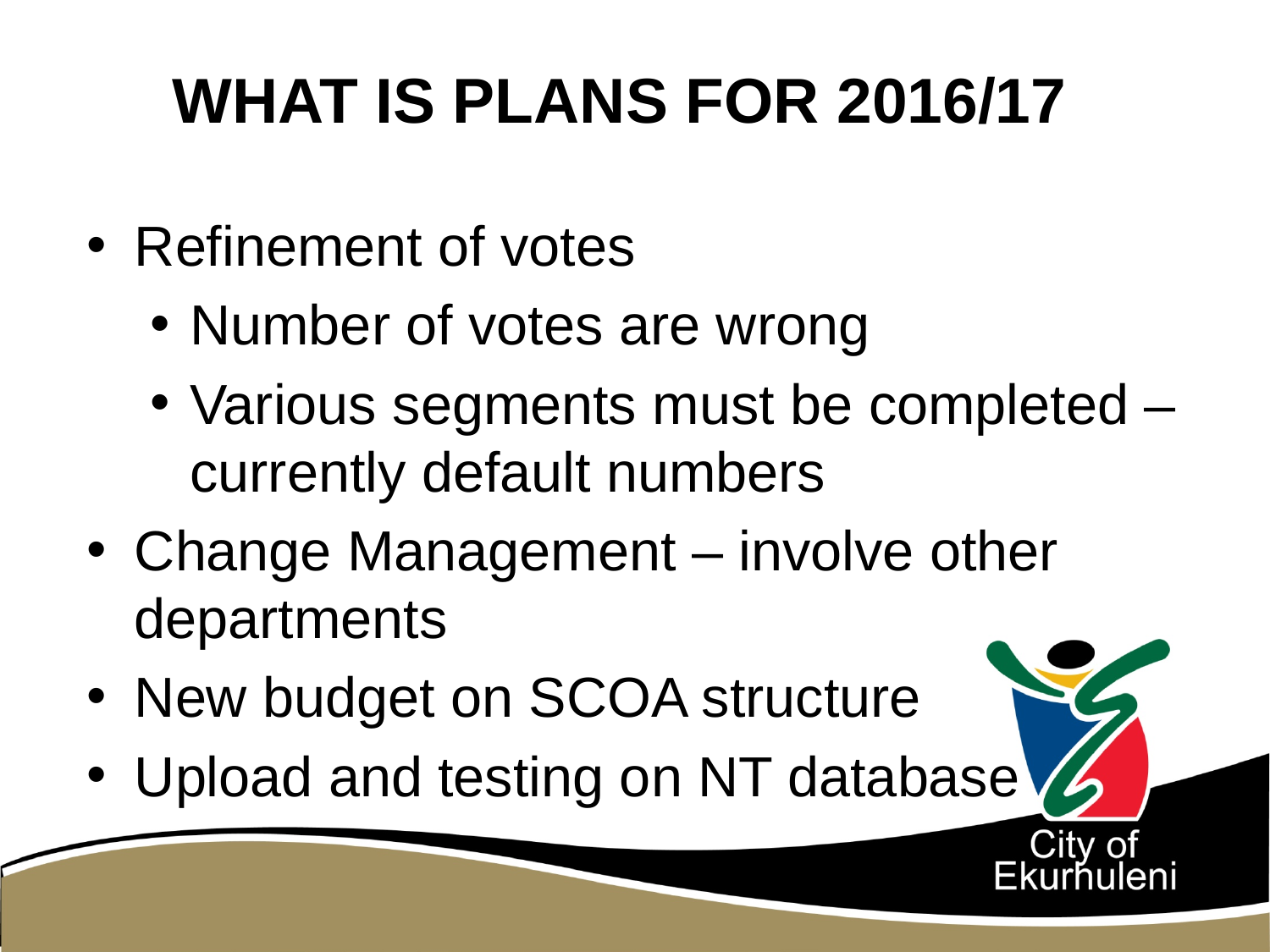

# WHAT IS PLANS FOR 2016/17

Refinement of votes
Number of votes are wrong
Various segments must be completed – currently default numbers
Change Management – involve other departments
New budget on SCOA structure
Upload and testing on NT database